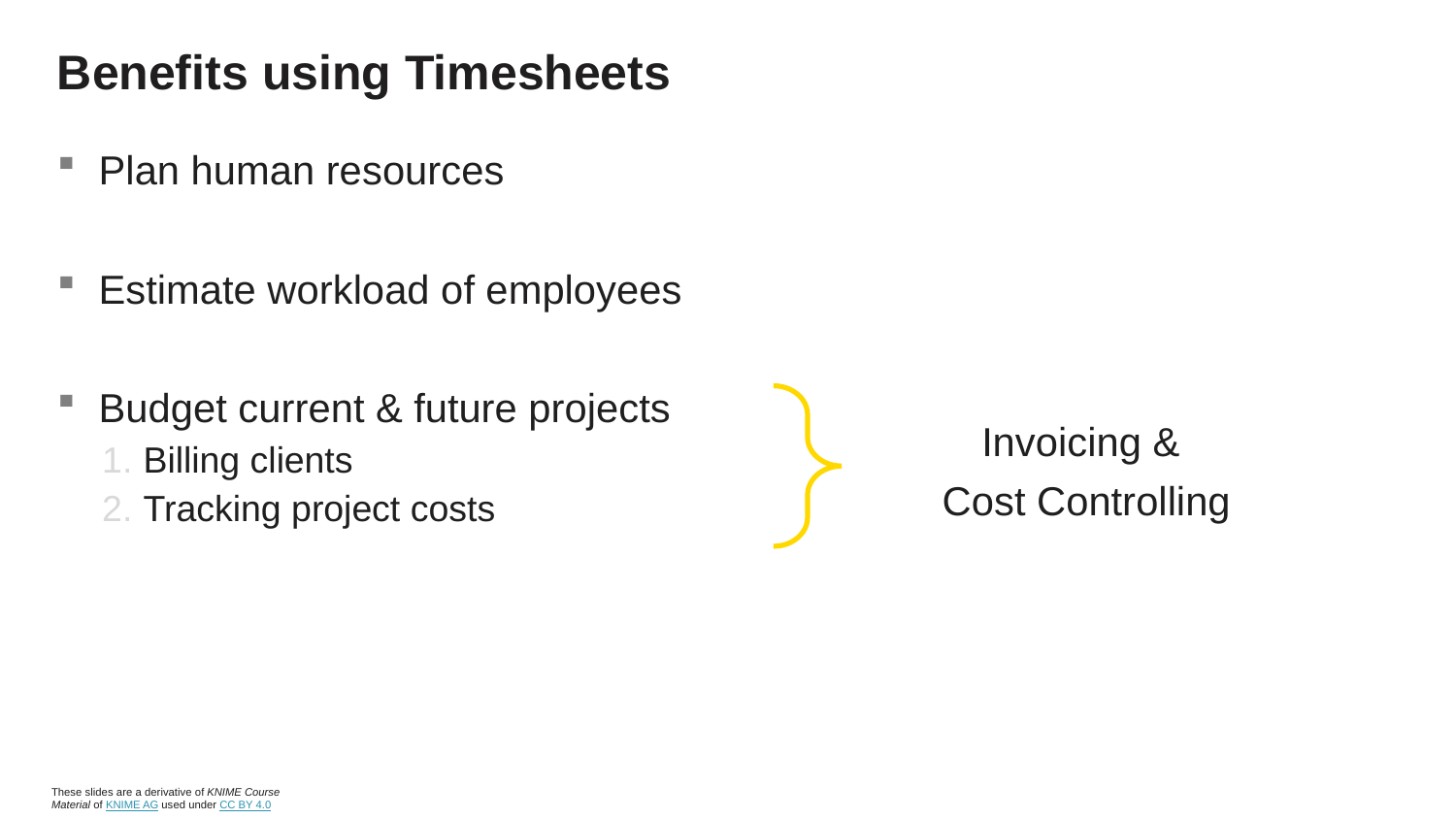

# Benefits using Timesheets
Plan human resources

Estimate workload of employees

Budget current & future projects
Billing clients
Tracking project costs

Invoicing &
Cost Controlling